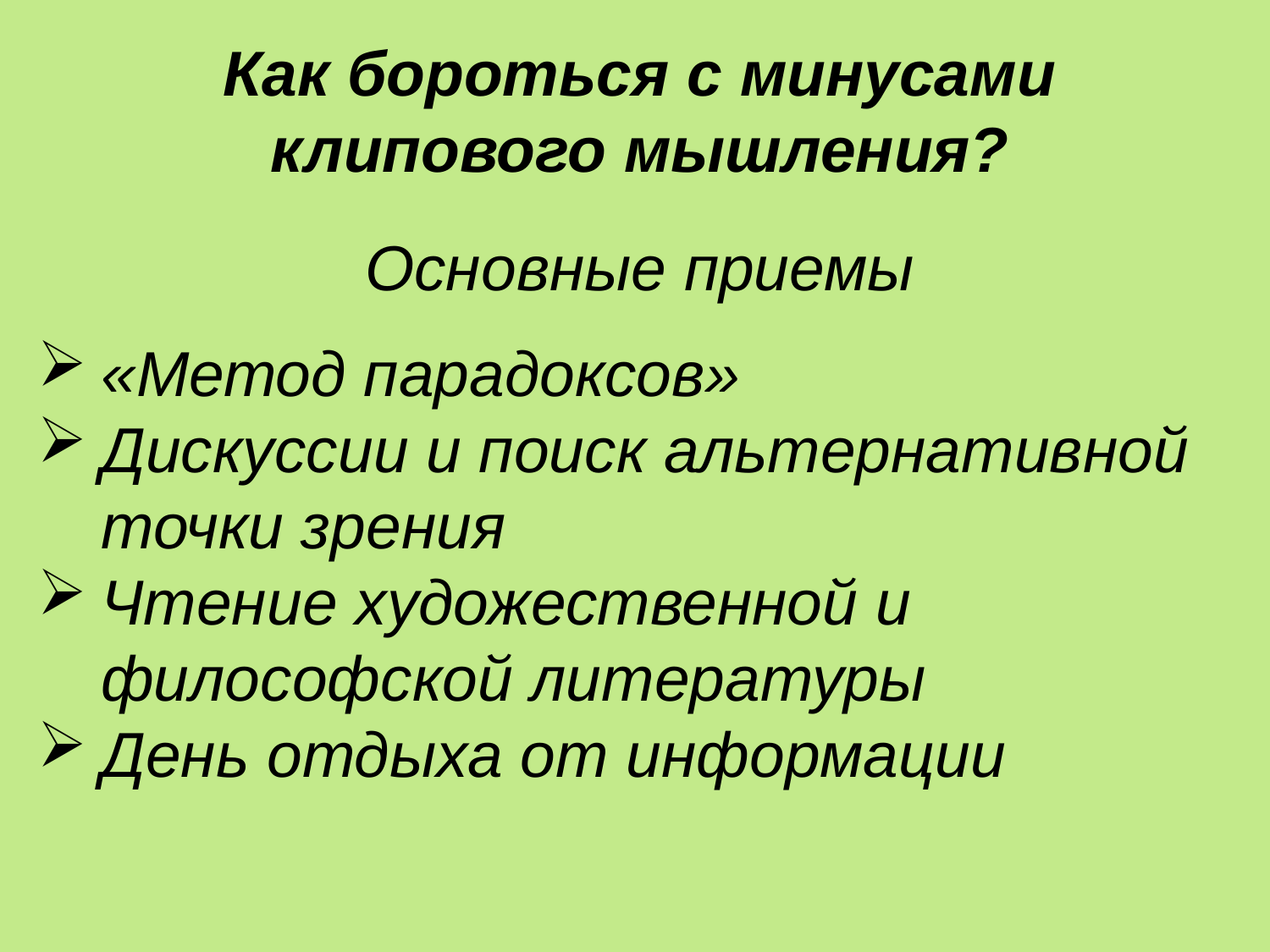

Как бороться с минусами
клипового мышления?

Основные приемы

«Метод парадоксов»
Дискуссии и поиск альтернативной точки зрения
Чтение художественной и философской литературы
День отдыха от информации